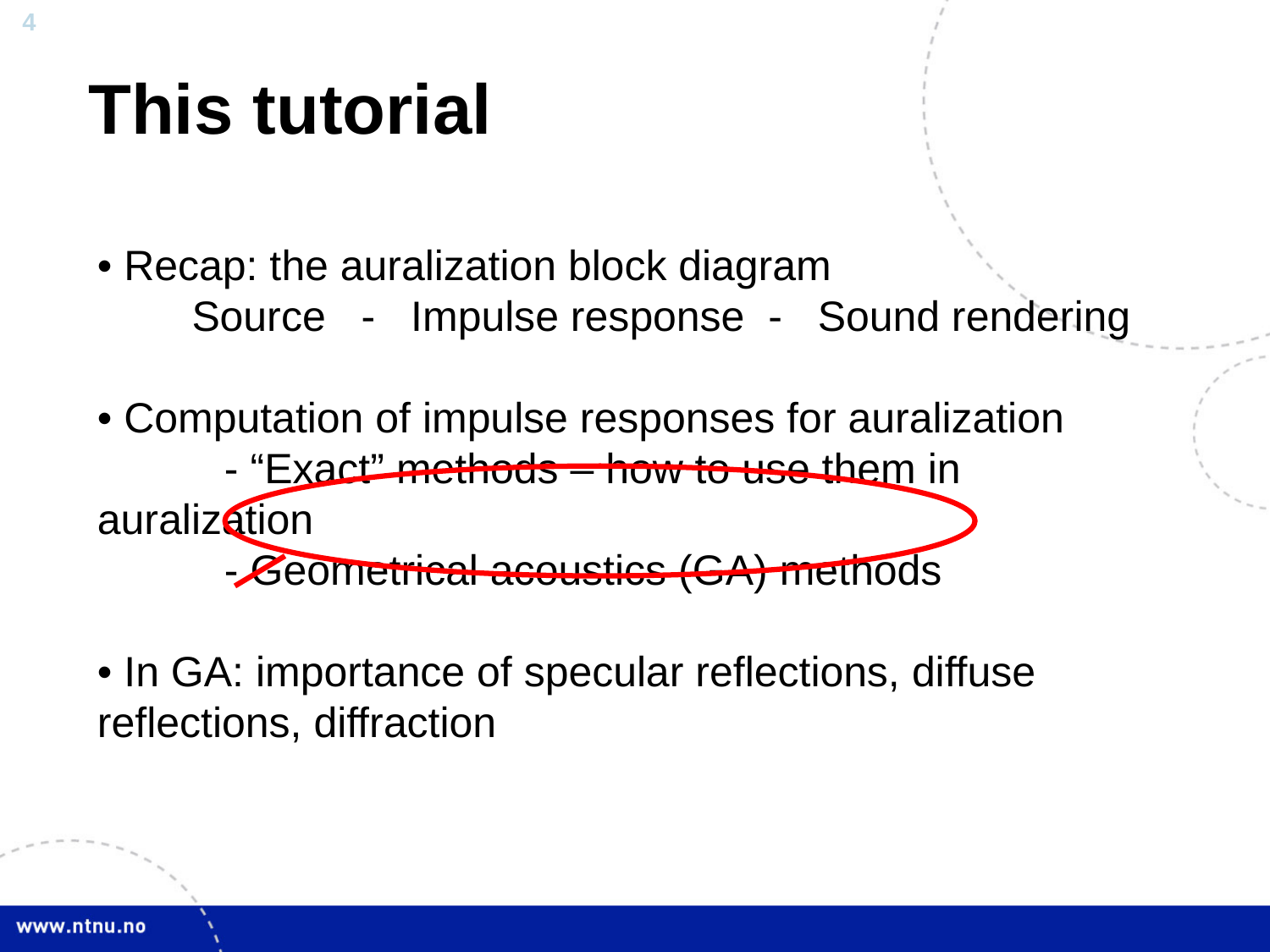

# This tutorial
• Recap: the auralization block diagram
        Source   -   Impulse response  -   Sound rendering

• Computation of impulse responses for auralization
	- “Exact” methods – how to use them in auralization
	- Geometrical acoustics (GA) methods

• In GA: importance of specular reflections, diffuse reflections, diffraction